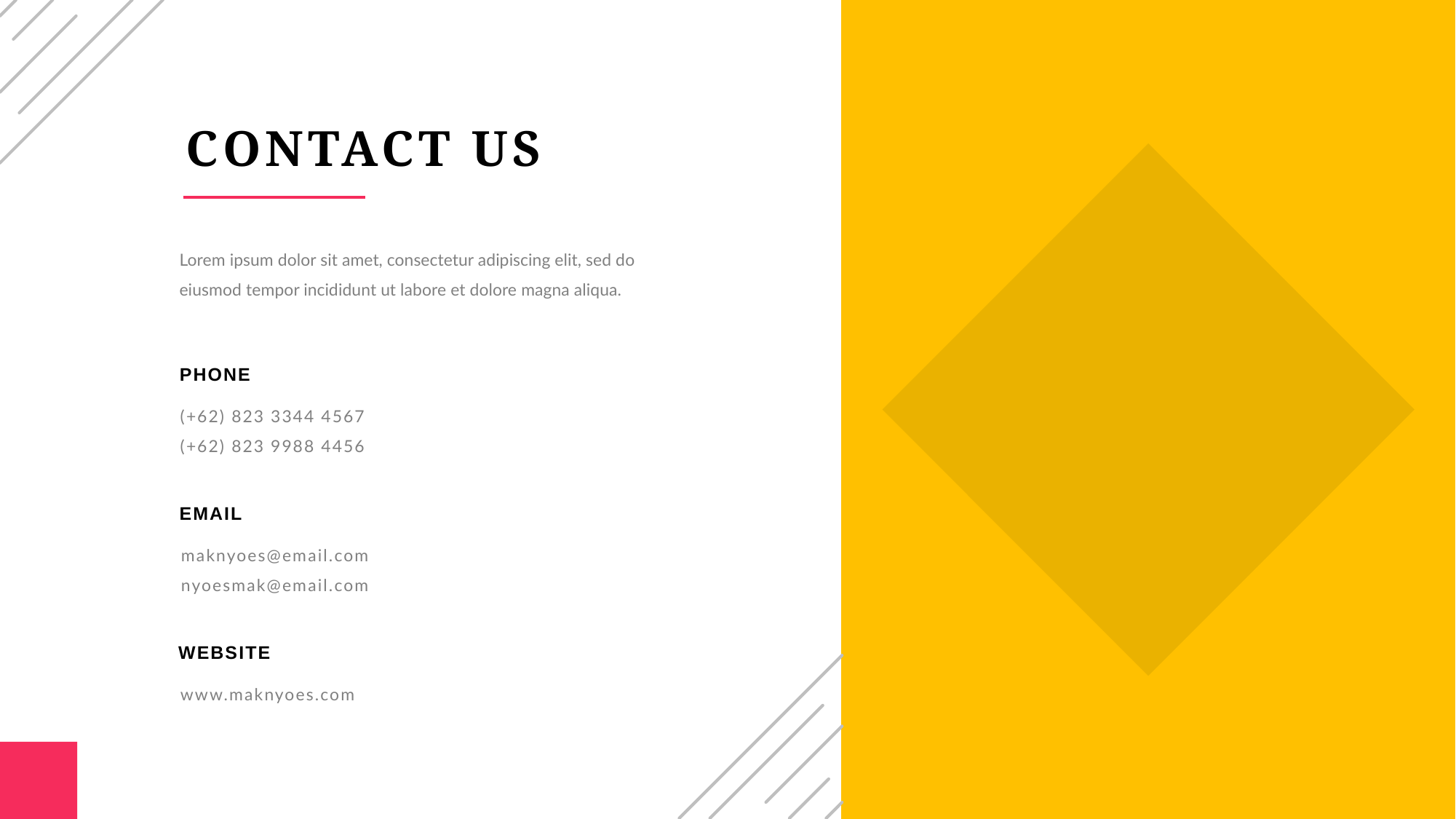

CONTACT US
Lorem ipsum dolor sit amet, consectetur adipiscing elit, sed do eiusmod tempor incididunt ut labore et dolore magna aliqua.
PHONE
(+62) 823 3344 4567
(+62) 823 9988 4456
EMAIL
maknyoes@email.com
nyoesmak@email.com
WEBSITE
www.maknyoes.com